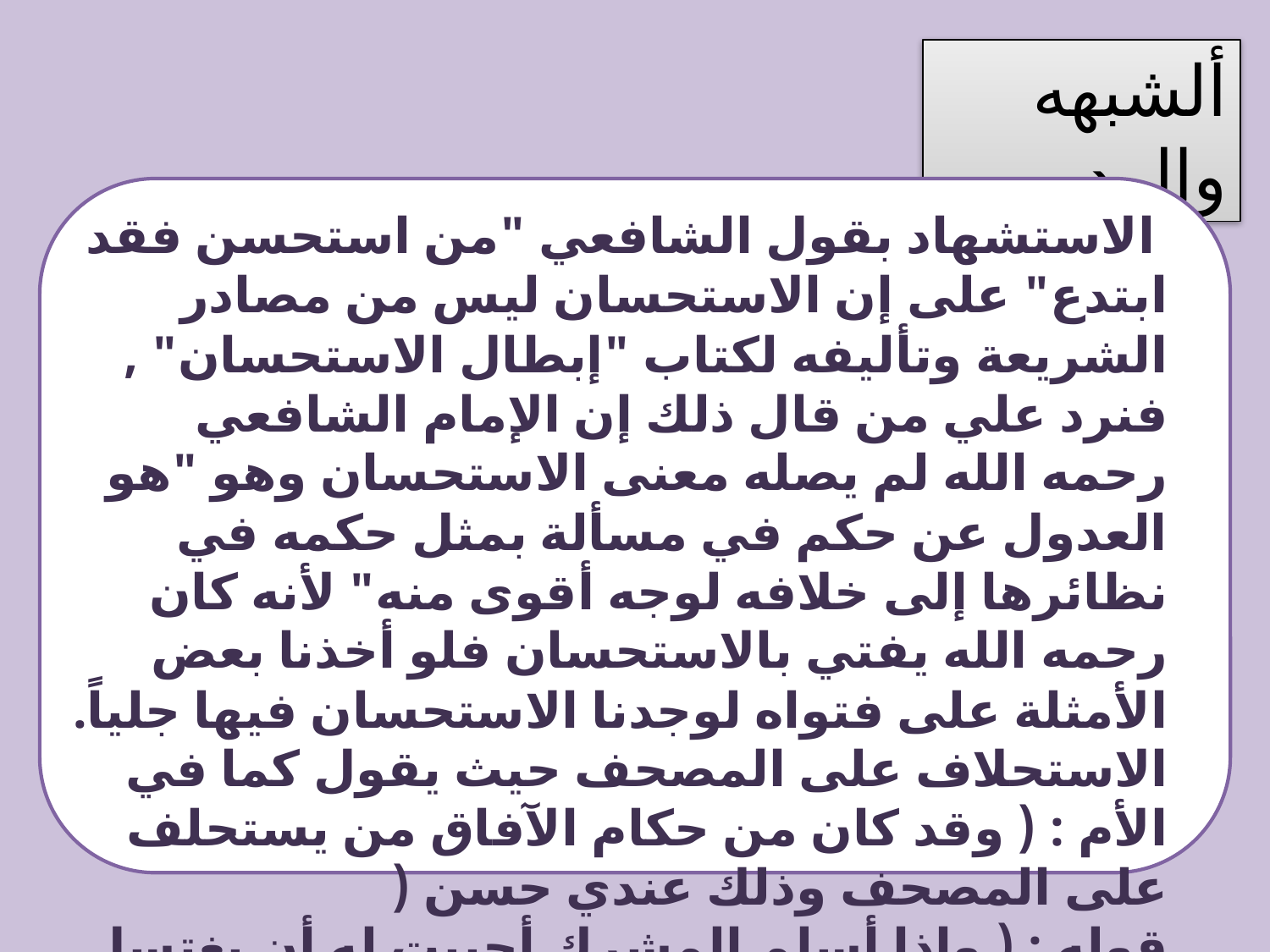

ألشبهه والرد

 الاستشهاد بقول الشافعي "من استحسن فقد ابتدع" على إن الاستحسان ليس من مصادر الشريعة وتأليفه لكتاب "إبطال الاستحسان" , فنرد علي من قال ذلك إن الإمام الشافعي رحمه الله لم يصله معنى الاستحسان وهو "هو العدول عن حكم في مسألة بمثل حكمه في نظائرها إلى خلافه لوجه أقوى منه" لأنه كان رحمه الله يفتي بالاستحسان فلو أخذنا بعض الأمثلة على فتواه لوجدنا الاستحسان فيها جلياً.
الاستحلاف على المصحف حيث يقول كما في الأم : ( وقد كان من حكام الآفاق من يستحلف على المصحف وذلك عندي حسن (
قوله : ( وإذا أسلم المشرك أحببت له أن يغتسل ويحلق شعره : فإن لم يفعل ولم يكن جنبا أجزأه أن يتوضأ ويصلي (